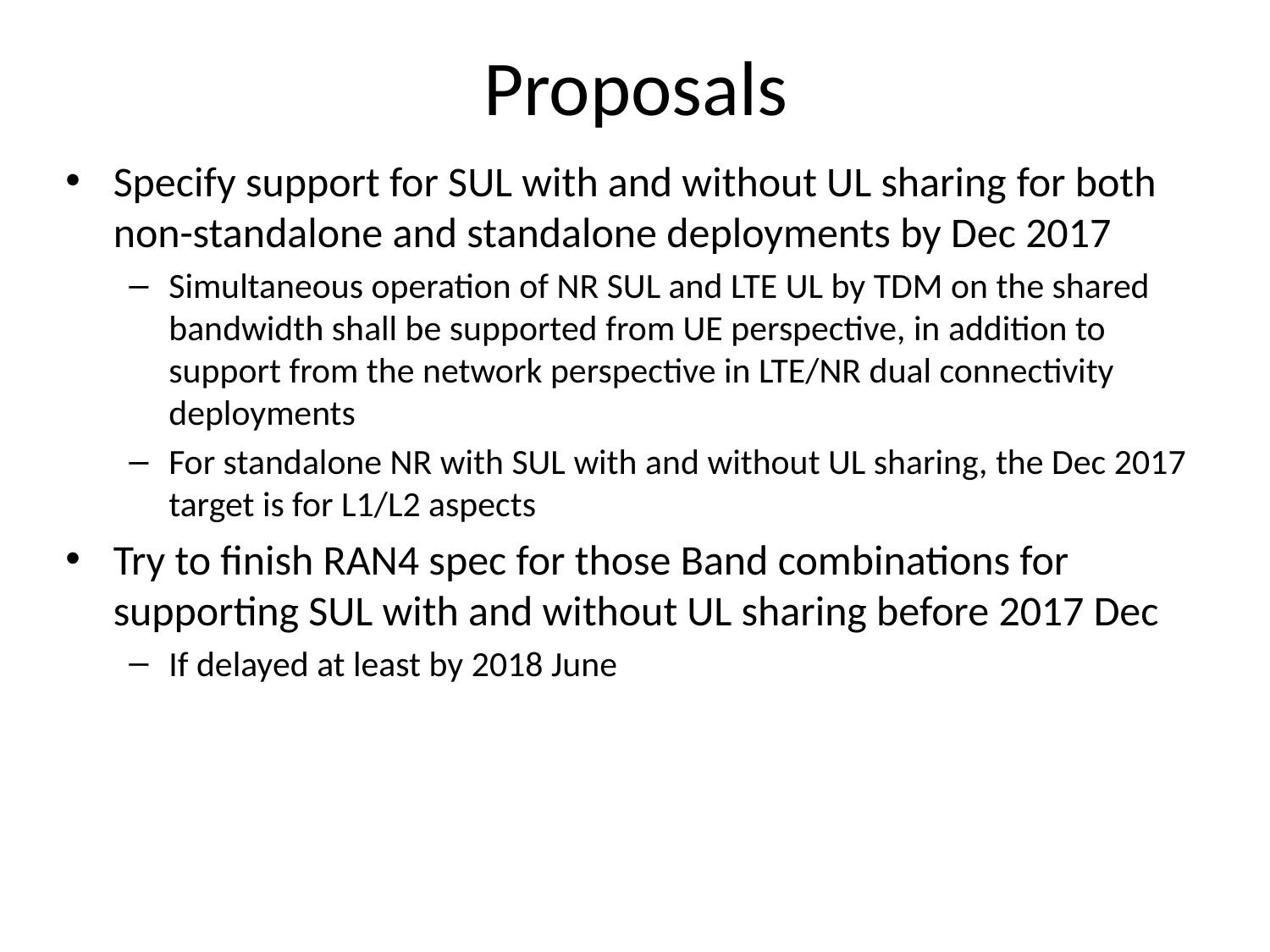

# Proposals
Specify support for SUL with and without UL sharing for both non-standalone and standalone deployments by Dec 2017
Simultaneous operation of NR SUL and LTE UL by TDM on the shared bandwidth shall be supported from UE perspective, in addition to support from the network perspective in LTE/NR dual connectivity deployments
For standalone NR with SUL with and without UL sharing, the Dec 2017 target is for L1/L2 aspects
Try to finish RAN4 spec for those Band combinations for supporting SUL with and without UL sharing before 2017 Dec
If delayed at least by 2018 June